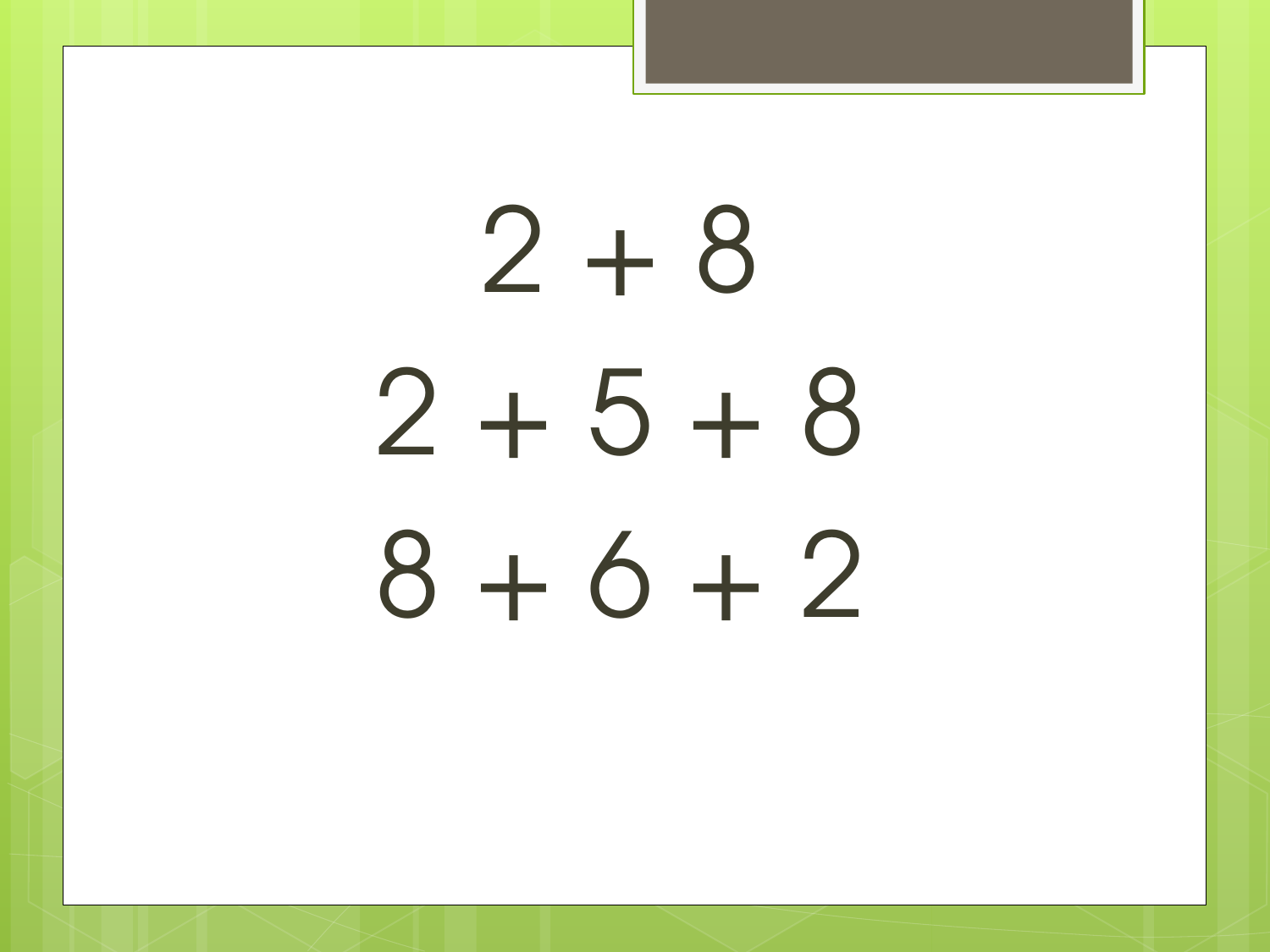

2 + 8
2 + 5 + 8
8 + 6 + 2